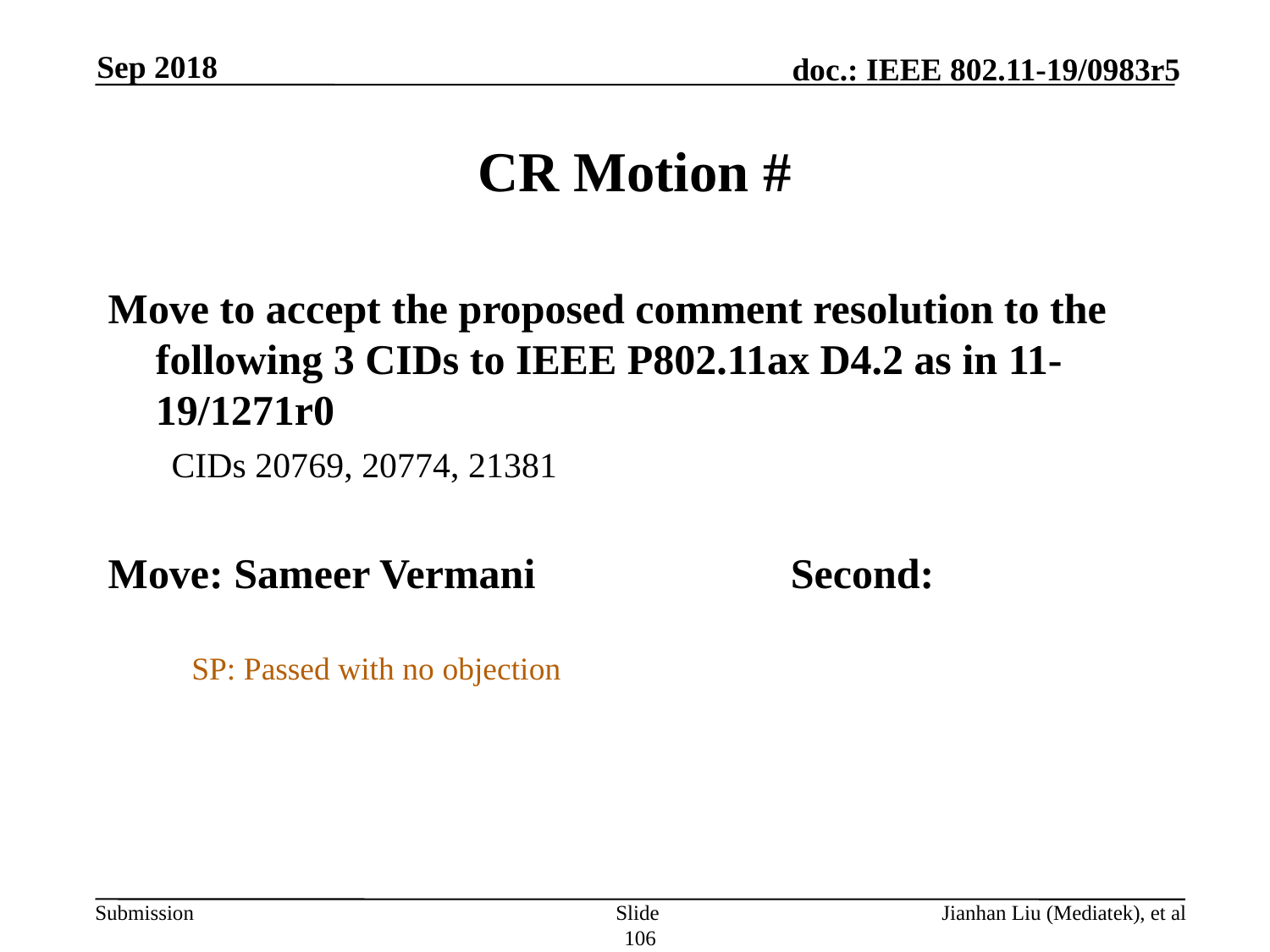

Sep 2018
# CR Motion #
Move to accept the proposed comment resolution to the following 3 CIDs to IEEE P802.11ax D4.2 as in 11-19/1271r0
CIDs 20769, 20774, 21381

Move: Sameer Vermani			Second:
SP: Passed with no objection
Slide 106
Jianhan Liu (Mediatek), et al